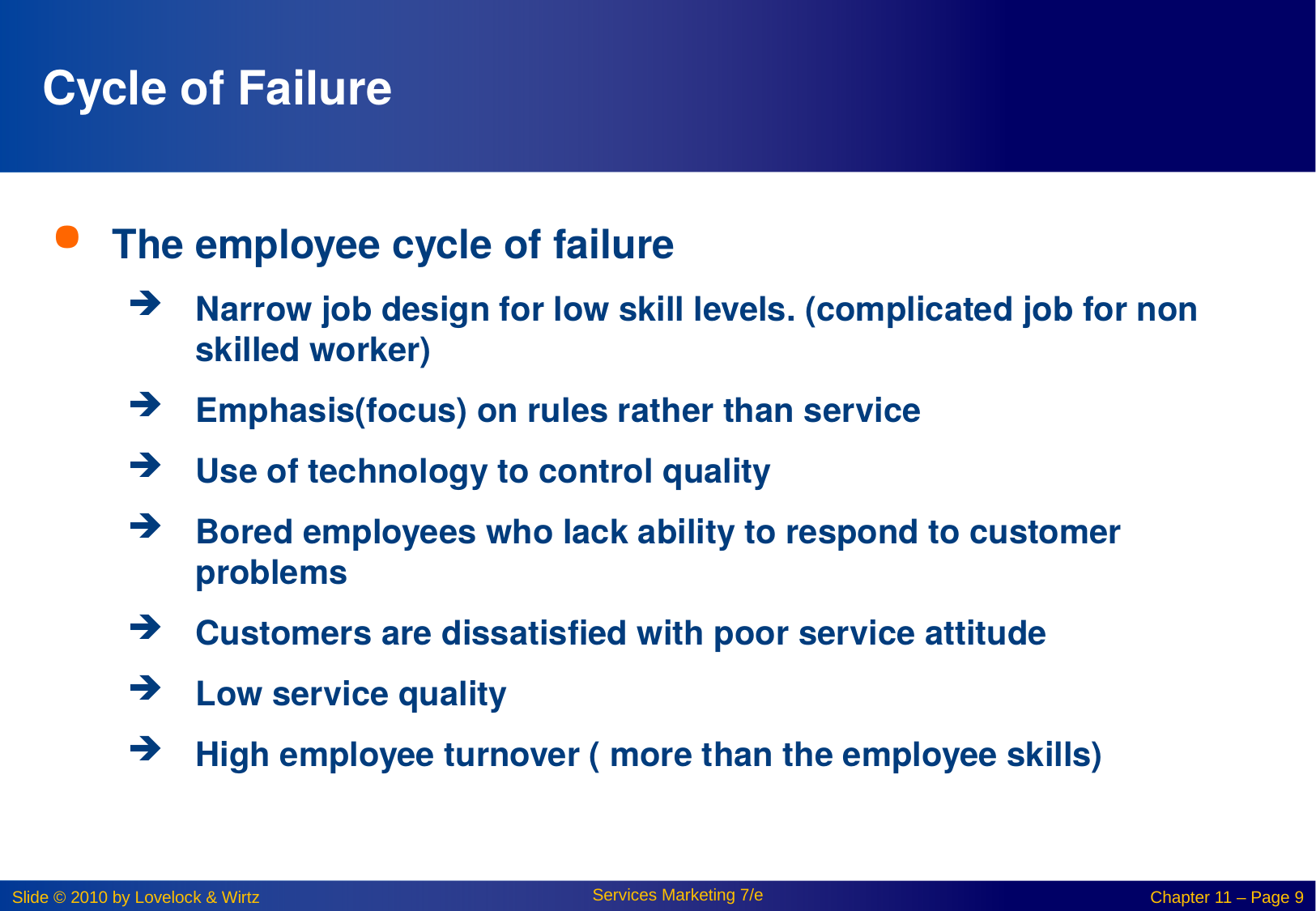

# Cycle of Failure
The employee cycle of failure
Narrow job design for low skill levels. (complicated job for non skilled worker)
Emphasis(focus) on rules rather than service
Use of technology to control quality
Bored employees who lack ability to respond to customer problems
Customers are dissatisfied with poor service attitude
Low service quality
High employee turnover ( more than the employee skills)